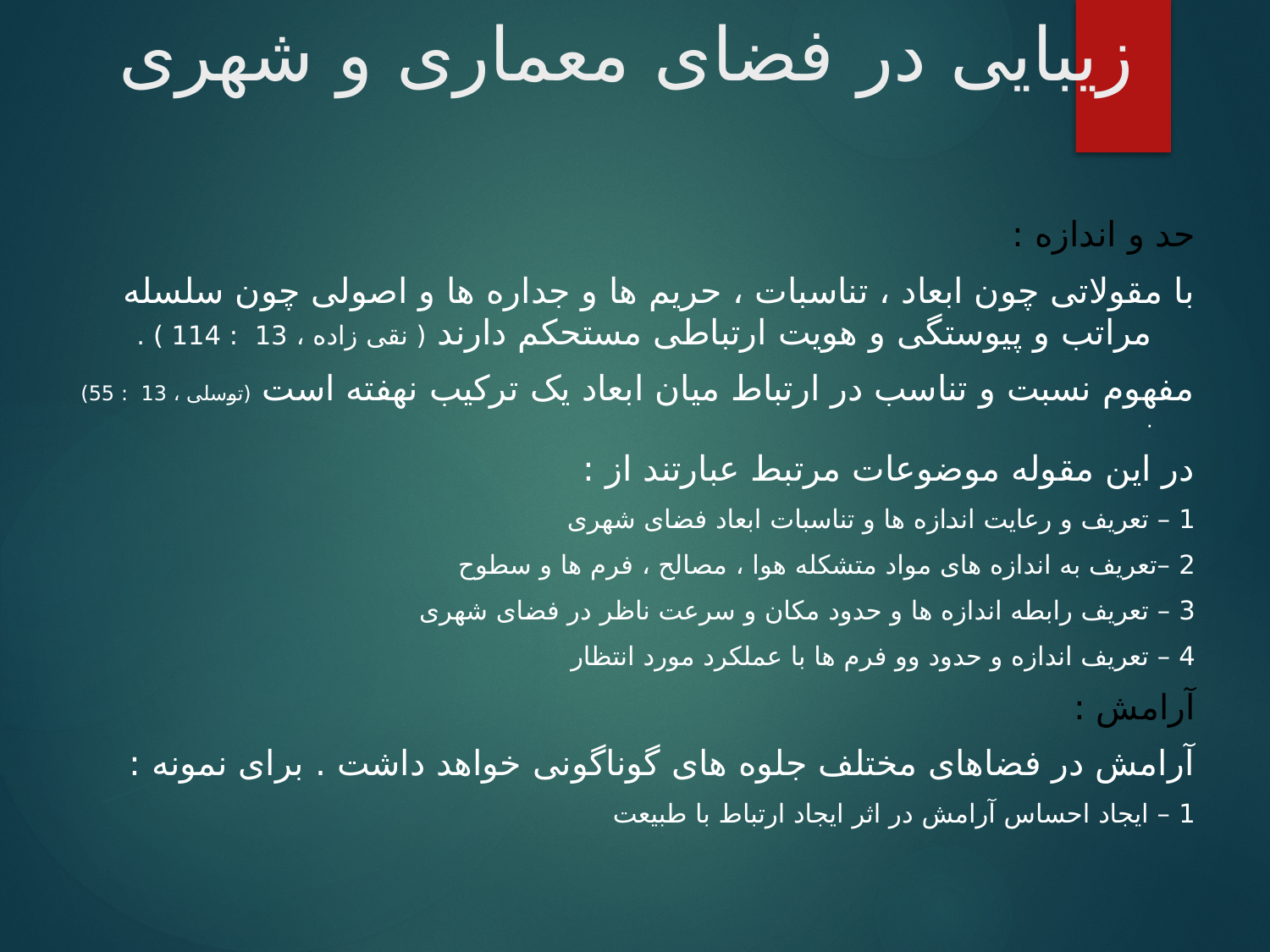

# زیبایی در فضای معماری و شهری
حد و اندازه :
با مقولاتی چون ابعاد ، تناسبات ، حریم ها و جداره ها و اصولی چون سلسله مراتب و پیوستگی و هویت ارتباطی مستحکم دارند ( نقی زاده ، 13  : 114 ) .
مفهوم نسبت و تناسب در ارتباط میان ابعاد یک ترکیب نهفته است (توسلی ، 13  : 55) .
در این مقوله موضوعات مرتبط عبارتند از :
1 – تعریف و رعایت اندازه ها و تناسبات ابعاد فضای شهری
2 –تعریف به اندازه های مواد متشکله هوا ، مصالح ، فرم ها و سطوح
3 – تعریف رابطه اندازه ها و حدود مکان و سرعت ناظر در فضای شهری
4 – تعریف اندازه و حدود وو فرم ها با عملکرد مورد انتظار
آرامش :
آرامش در فضاهای مختلف جلوه های گوناگونی خواهد داشت . برای نمونه :
1 – ایجاد احساس آرامش در اثر ایجاد ارتباط با طبیعت